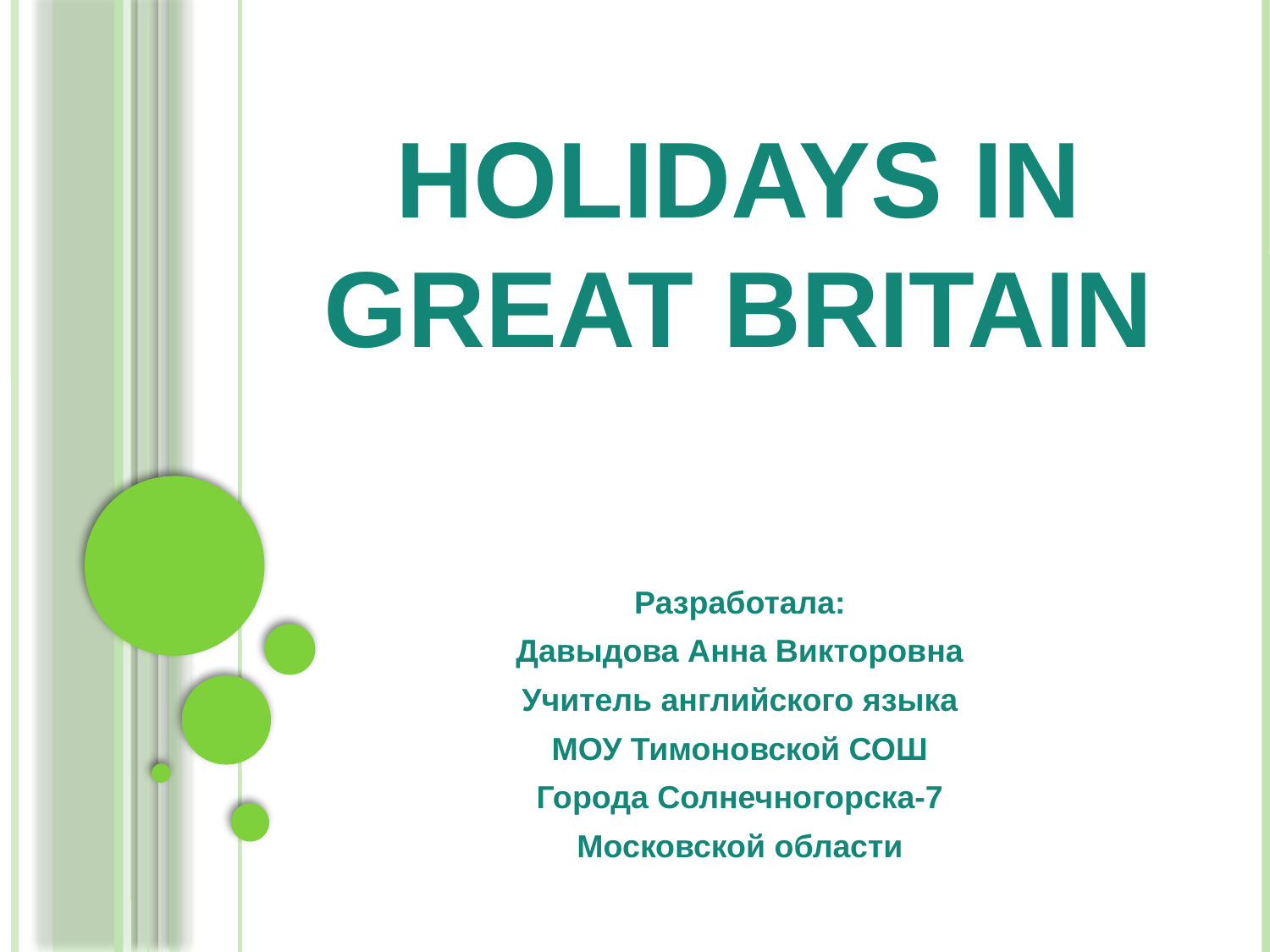

# HOLIDAYS IN GREAT BRITAIN
Разработала:
Давыдова Анна Викторовна
Учитель английского языка
МОУ Тимоновской СОШ
Города Солнечногорска-7
Московской области